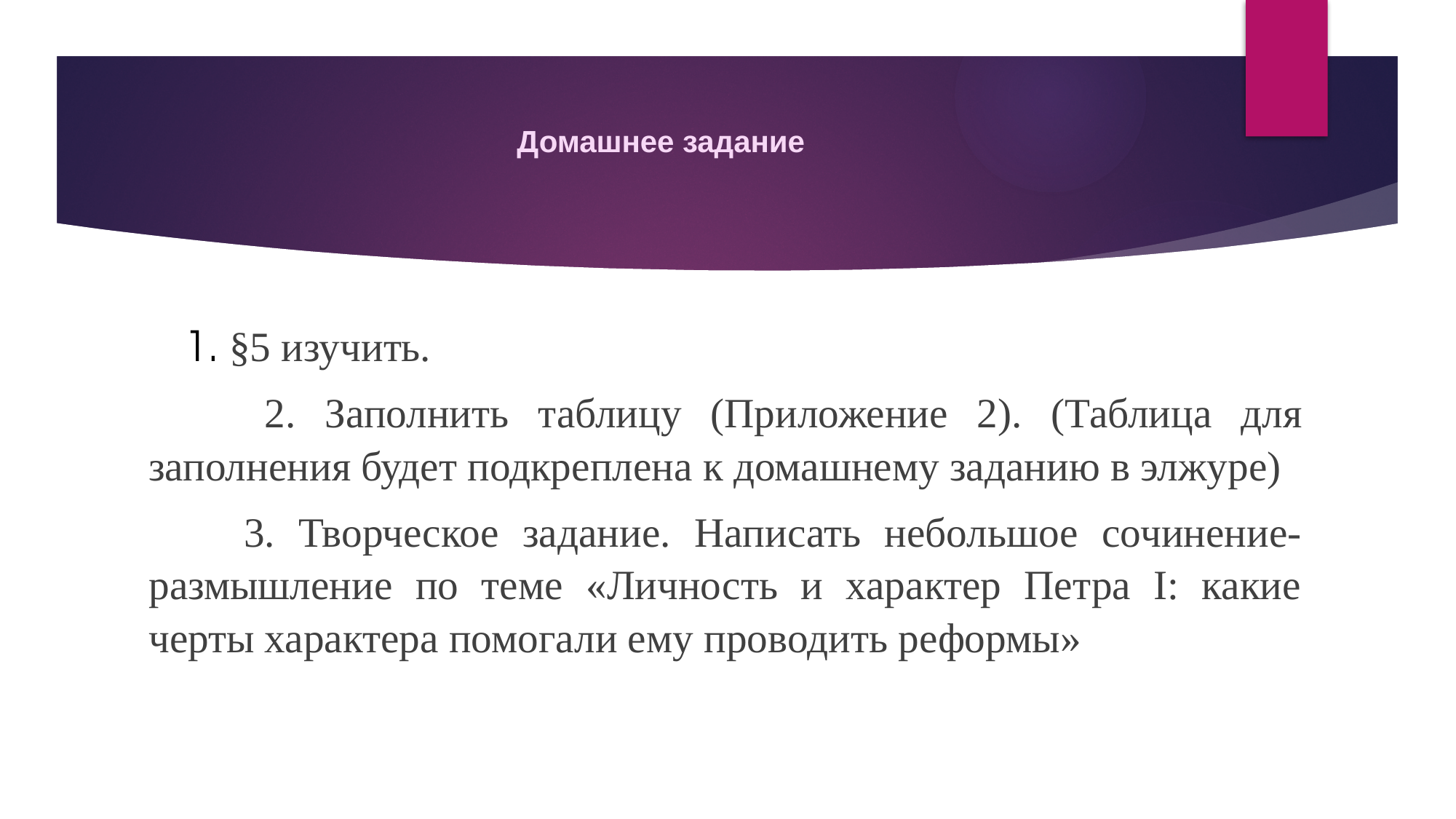

# Домашнее задание
  1. §5 изучить.
    2. Заполнить таблицу (Приложение 2). (Таблица для заполнения будет подкреплена к домашнему заданию в элжуре)
    3. Творческое задание. Написать небольшое сочинение-размышление по теме «Личность и характер Петра I: какие черты характера помогали ему проводить реформы»